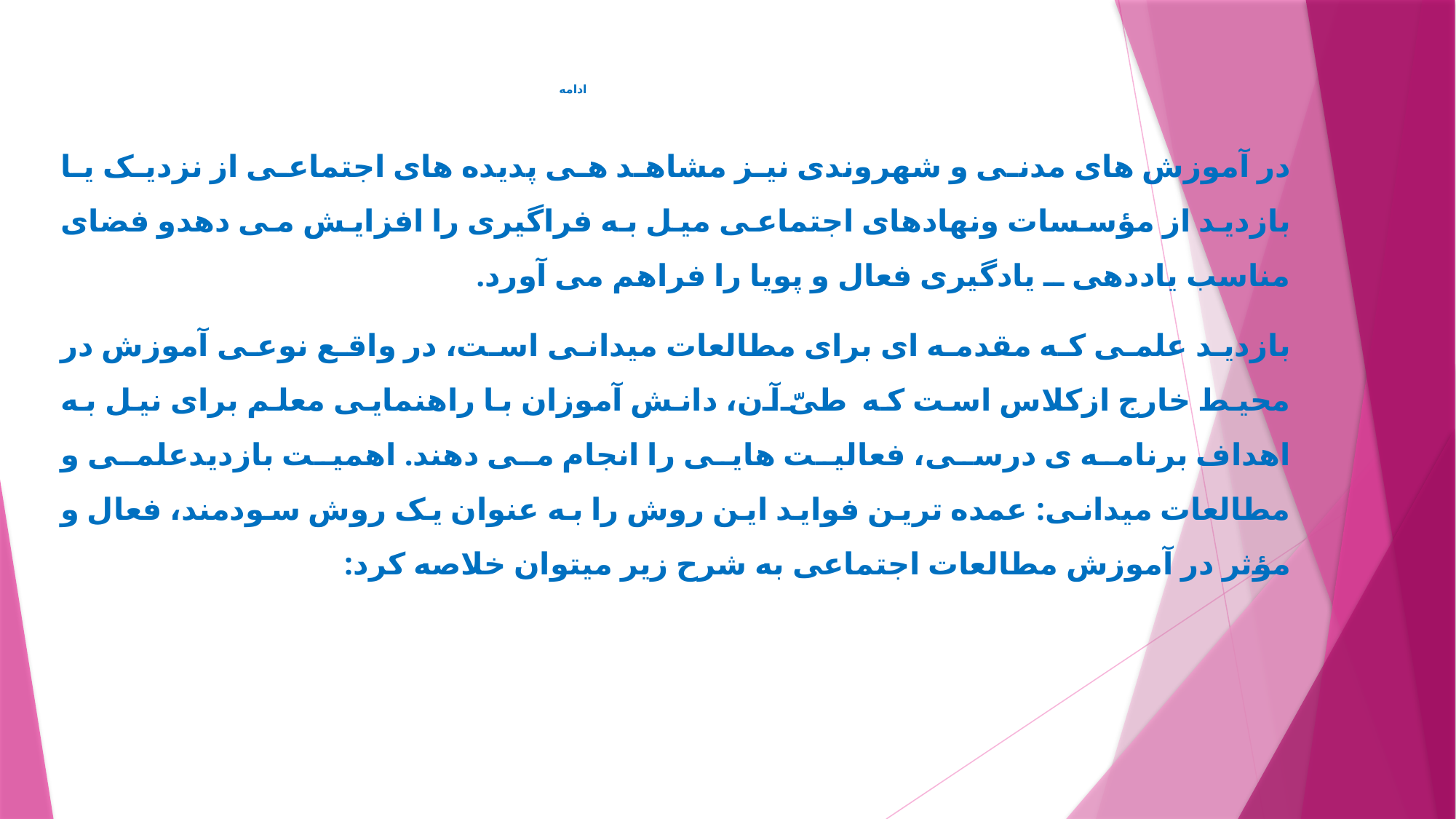

# ادامه
در آموزش های مدنی و شهروندی نيز مشاهد هی پديده های اجتماعی از نزديک يا بازديد از مؤسسات ونهادهای اجتماعی ميل به فراگيری را افزايش می دهدو فضای مناسب ياددهی ــ يادگيری فعال و پويا را فراهم می آورد.
بازديد علمی که مقدمه ای برای مطالعات ميدانی است، در واقع نوعی آموزش در محيط خارج ازکلاس است که طیّ آن، دانش آموزان با راهنمايی معلم برای نيل به اهداف برنامه ی درسی، فعاليت هايی را انجام می دهند. اهميت بازديدعلمی و مطالعات ميدانی: عمده ترين فوايد اين روش را به عنوان يک روش سودمند، فعال و مؤثر در آموزش مطالعات اجتماعی به شرح زير میتوان خلاصه کرد: